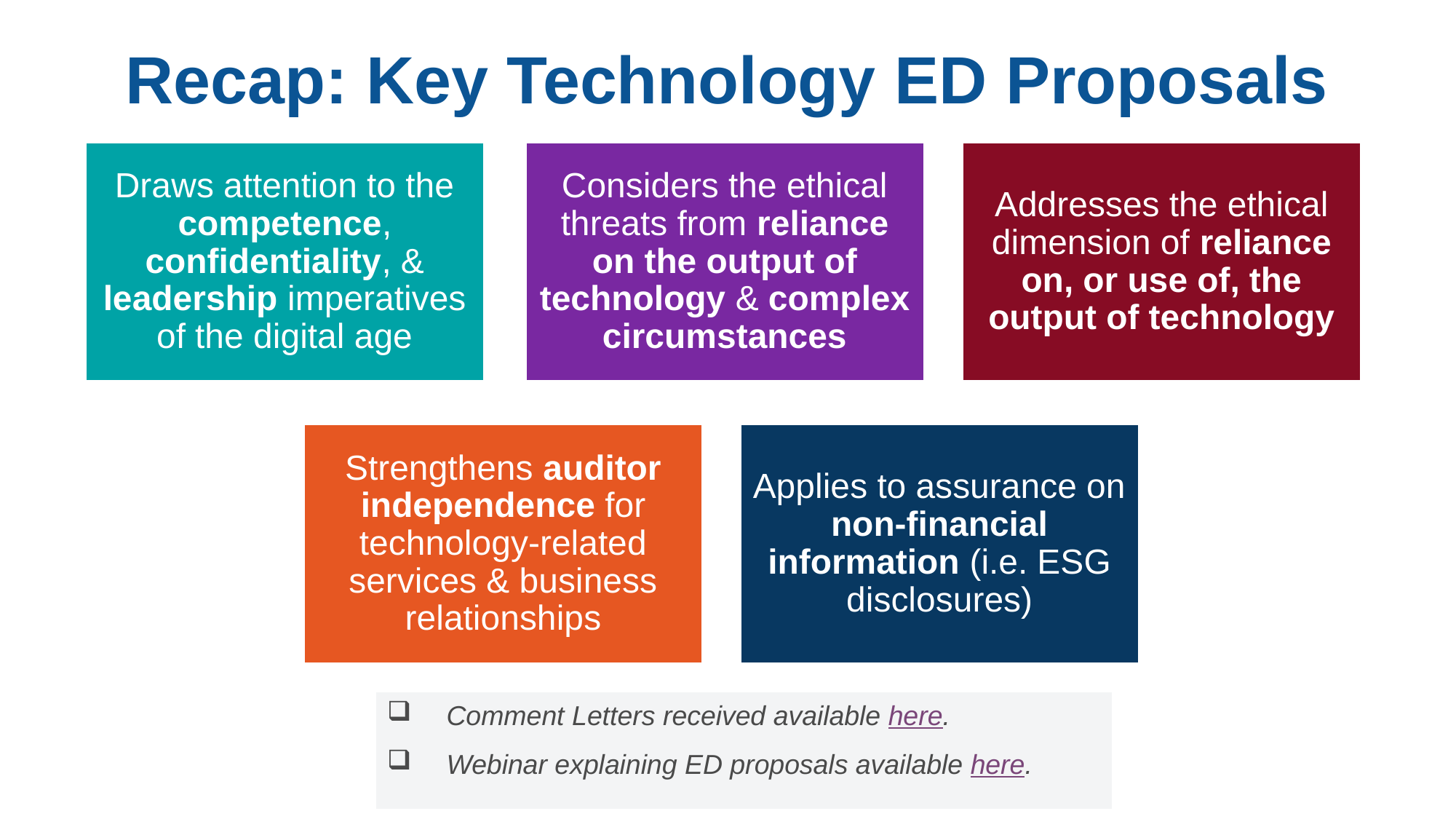

Recap: Key Technology ED Proposals

Draws attention to the competence, confidentiality, & leadership imperatives of the digital age
Considers the ethical threats from reliance on the output of technology & complex circumstances
Addresses the ethical dimension of reliance on, or use of, the output of technology
Strengthens auditor independence for technology-related services & business relationships
Applies to assurance on non-financial information (i.e. ESG disclosures)
Comment Letters received available here.
Webinar explaining ED proposals available here.